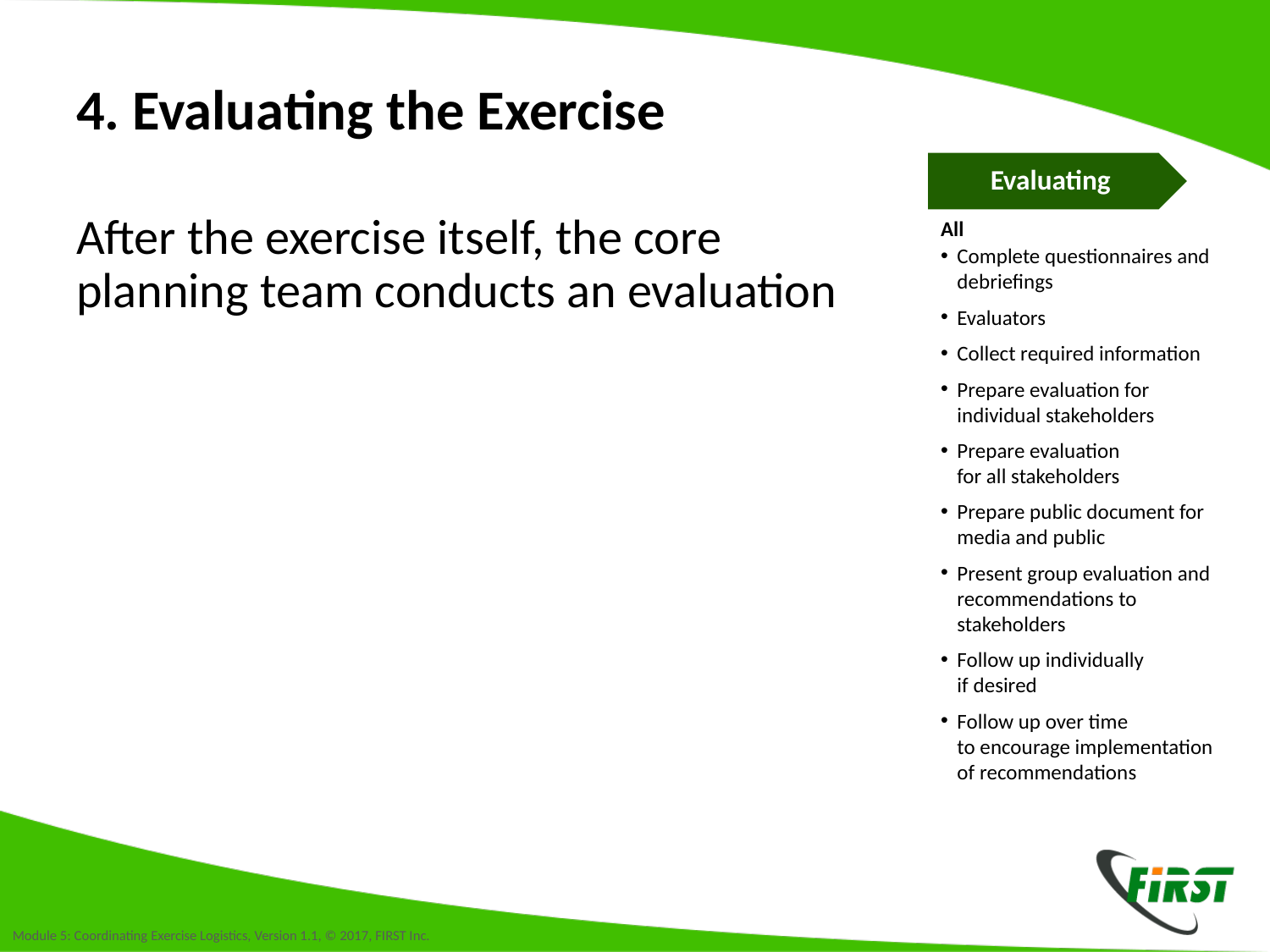

# 4. Evaluating the Exercise
Evaluating
All
Complete questionnaires and debriefings
Evaluators
Collect required information
Prepare evaluation for individual stakeholders
Prepare evaluation
for all stakeholders
Prepare public document for media and public
Present group evaluation and recommendations to stakeholders
Follow up individually
if desired
Follow up over time
to encourage implementation of recommendations
After the exercise itself, the core
planning team conducts an evaluation